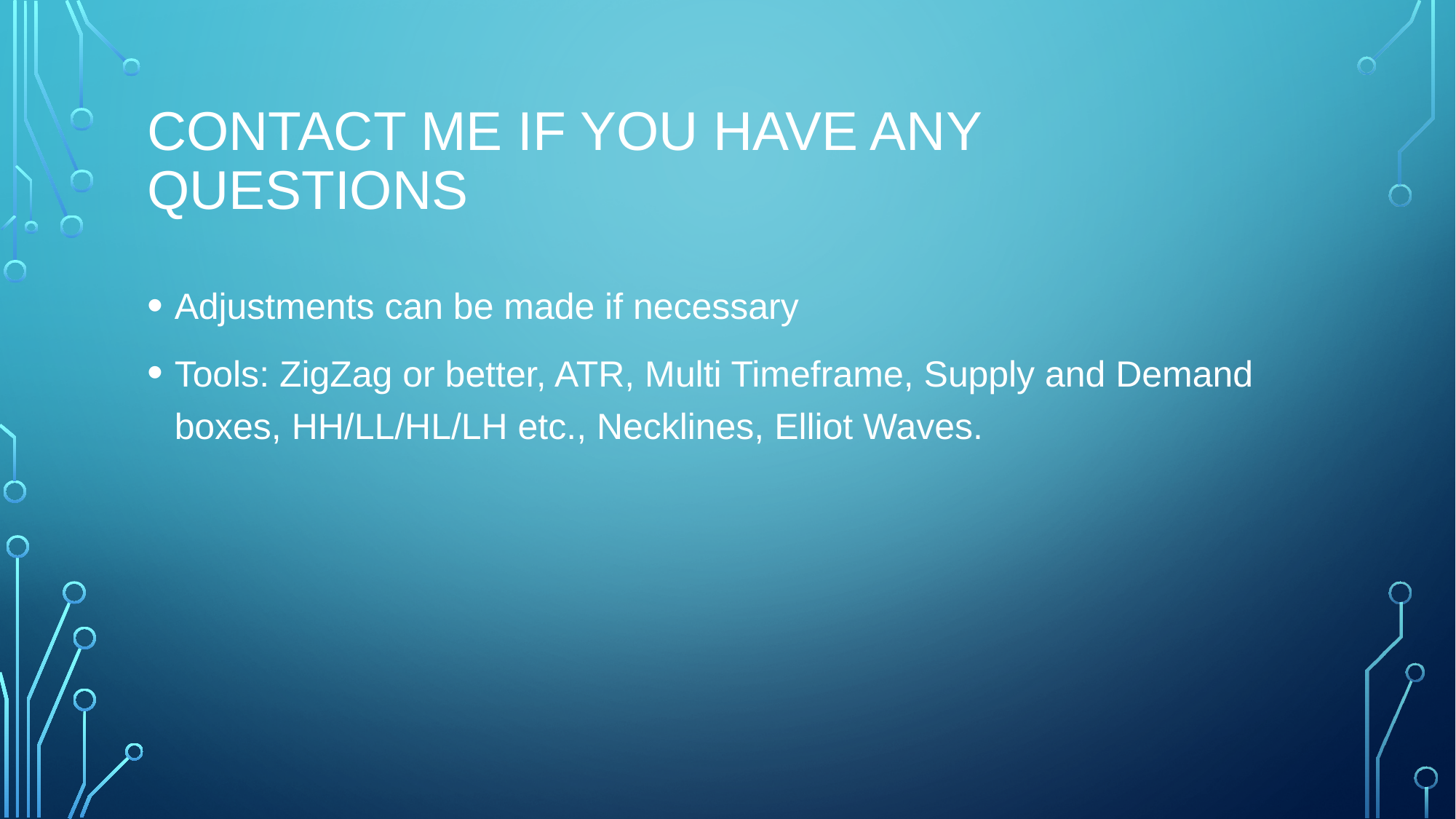

# Contact me if you have any questions
Adjustments can be made if necessary
Tools: ZigZag or better, ATR, Multi Timeframe, Supply and Demand boxes, HH/LL/HL/LH etc., Necklines, Elliot Waves.